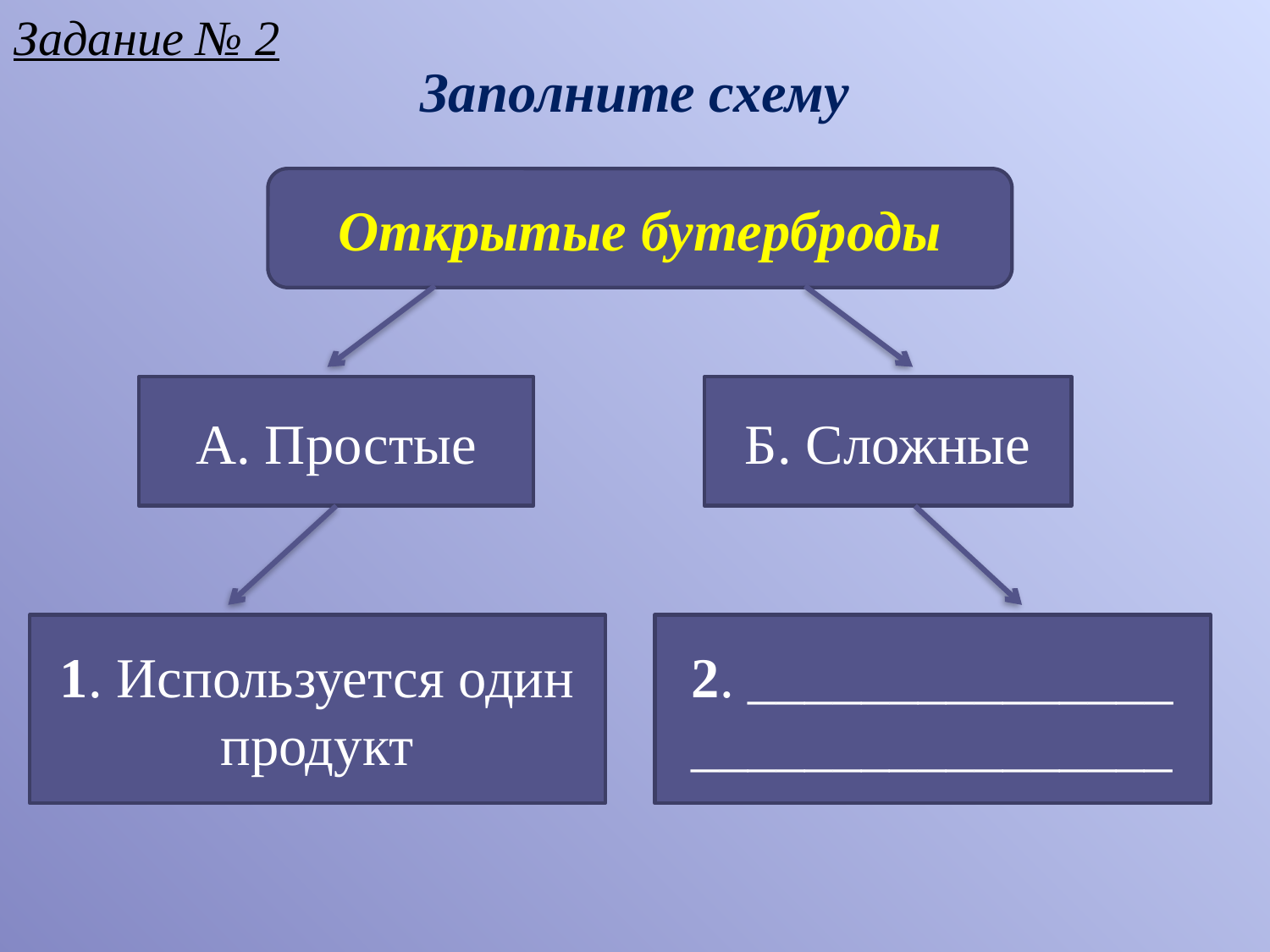

Задание № 2
Заполните схему

Открытые бутерброды
А. Простые
Б. Сложные
1. Используется один продукт
2. _______________
_________________